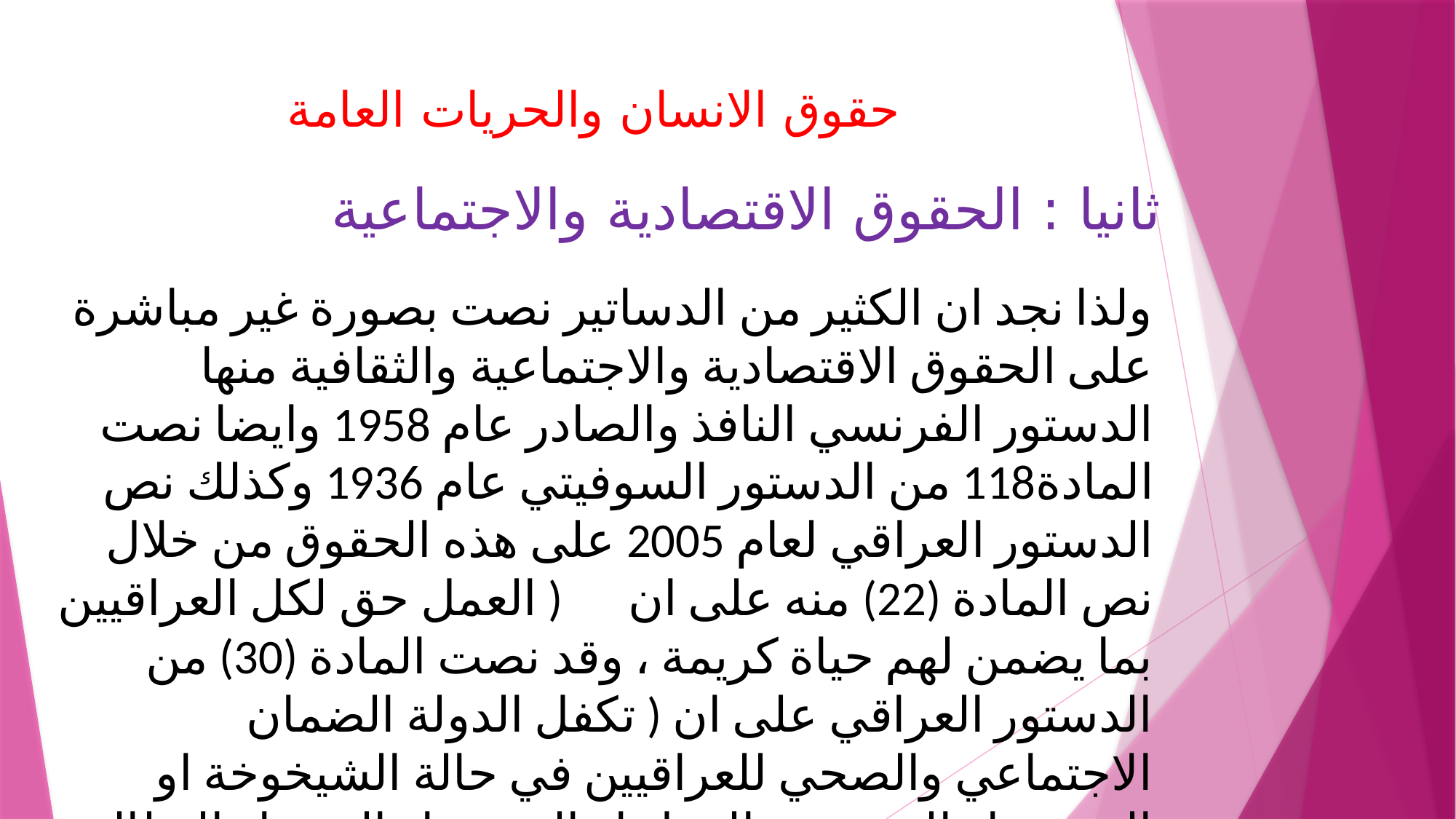

# حقوق الانسان والحريات العامة
ثانيا : الحقوق الاقتصادية والاجتماعية
ولذا نجد ان الكثير من الدساتير نصت بصورة غير مباشرة على الحقوق الاقتصادية والاجتماعية والثقافية منها الدستور الفرنسي النافذ والصادر عام 1958 وايضا نصت المادة118 من الدستور السوفيتي عام 1936 وكذلك نص الدستور العراقي لعام 2005 على هذه الحقوق من خلال نص المادة (22) منه على ان      ( العمل حق لكل العراقيين بما يضمن لهم حياة كريمة ، وقد نصت المادة (30) من الدستور العراقي على ان ( تكفل الدولة الضمان الاجتماعي والصحي للعراقيين في حالة الشيخوخة او المرض او العجز عن العمل او التشرد او اليتيم او البطالة وتعمل على وقايتهم من الجهل )